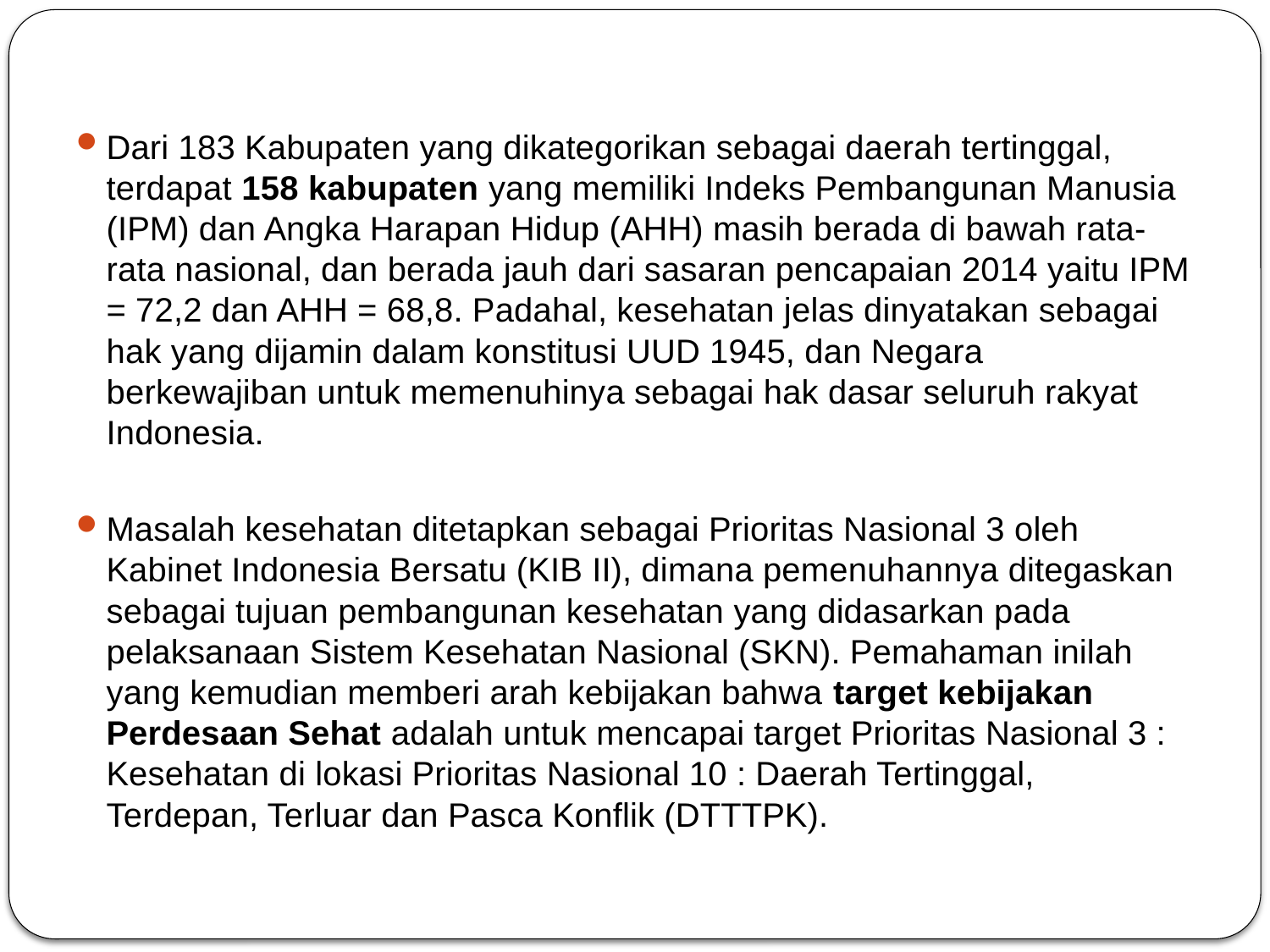

#
Dari 183 Kabupaten yang dikategorikan sebagai daerah tertinggal, terdapat 158 kabupaten yang memiliki Indeks Pembangunan Manusia (IPM) dan Angka Harapan Hidup (AHH) masih berada di bawah rata-rata nasional, dan berada jauh dari sasaran pencapaian 2014 yaitu IPM = 72,2 dan AHH = 68,8. Padahal, kesehatan jelas dinyatakan sebagai hak yang dijamin dalam konstitusi UUD 1945, dan Negara berkewajiban untuk memenuhinya sebagai hak dasar seluruh rakyat Indonesia.

Masalah kesehatan ditetapkan sebagai Prioritas Nasional 3 oleh Kabinet Indonesia Bersatu (KIB II), dimana pemenuhannya ditegaskan sebagai tujuan pembangunan kesehatan yang didasarkan pada pelaksanaan Sistem Kesehatan Nasional (SKN). Pemahaman inilah yang kemudian memberi arah kebijakan bahwa target kebijakan Perdesaan Sehat adalah untuk mencapai target Prioritas Nasional 3 : Kesehatan di lokasi Prioritas Nasional 10 : Daerah Tertinggal, Terdepan, Terluar dan Pasca Konflik (DTTTPK).